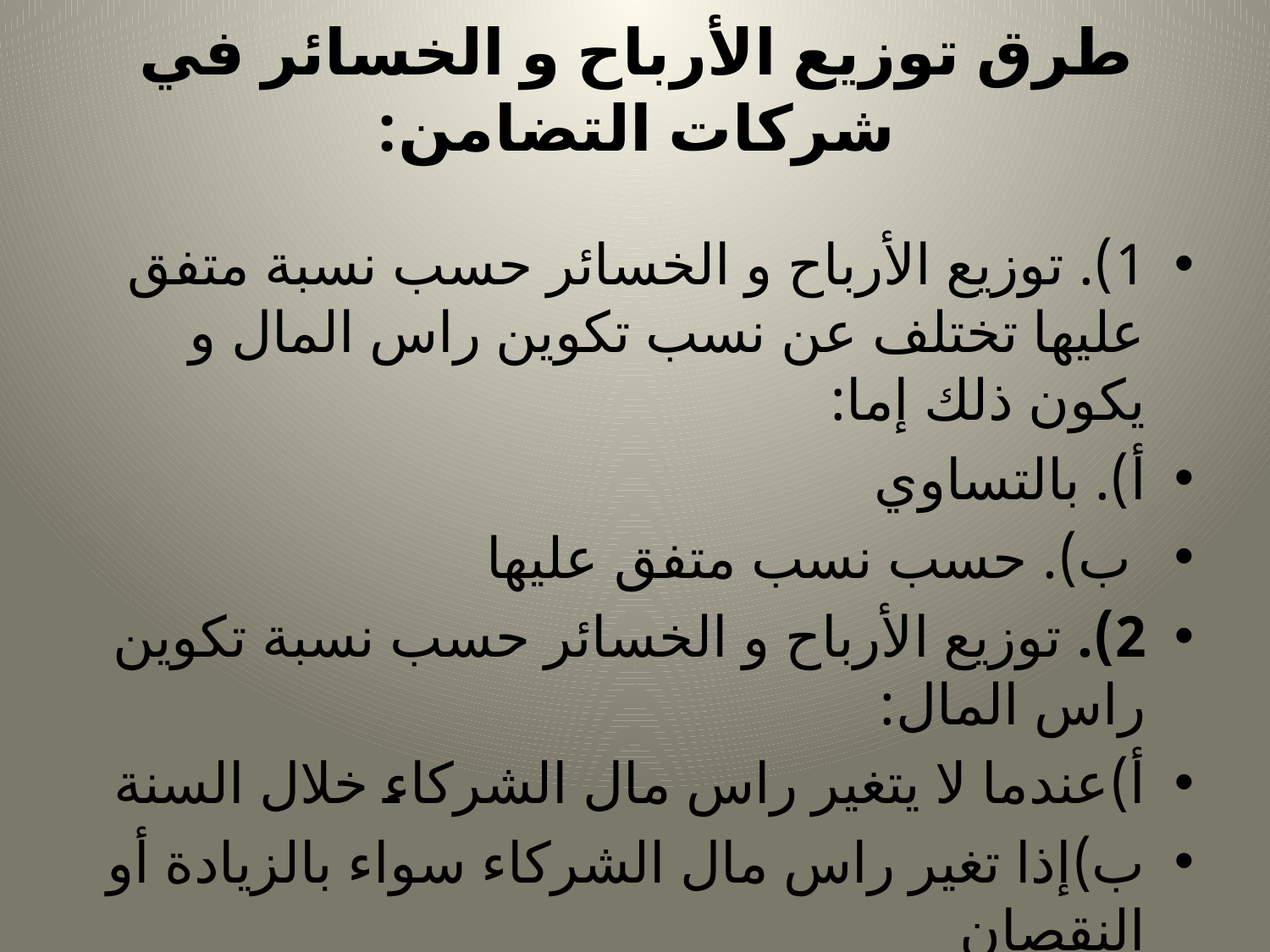

# طرق توزيع الأرباح و الخسائر في شركات التضامن:
1). توزيع الأرباح و الخسائر حسب نسبة متفق عليها تختلف عن نسب تكوين راس المال و يكون ذلك إما:
أ). بالتساوي
 ب). حسب نسب متفق عليها
2). توزيع الأرباح و الخسائر حسب نسبة تكوين راس المال:
أ)عندما لا يتغير راس مال الشركاء خلال السنة
ب)إذا تغير راس مال الشركاء سواء بالزيادة أو النقصان